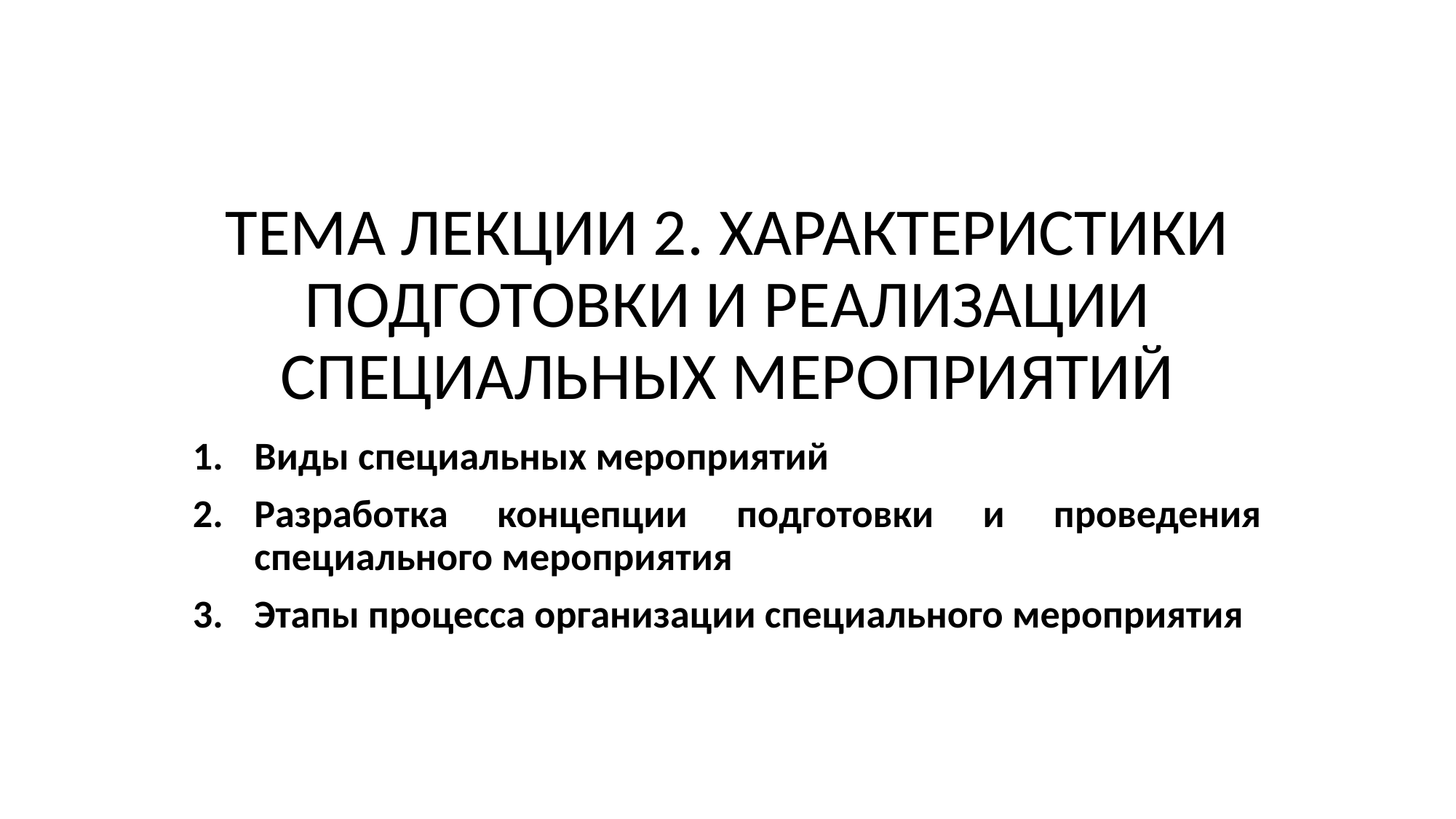

# ТЕМА ЛЕКЦИИ 2. ХАРАКТЕРИСТИКИ ПОДГОТОВКИ И РЕАЛИЗАЦИИ СПЕЦИАЛЬНЫХ МЕРОПРИЯТИЙ
Виды специальных мероприятий
Разработка концепции подготовки и проведения специального мероприятия
Этапы процесса организации специального мероприятия